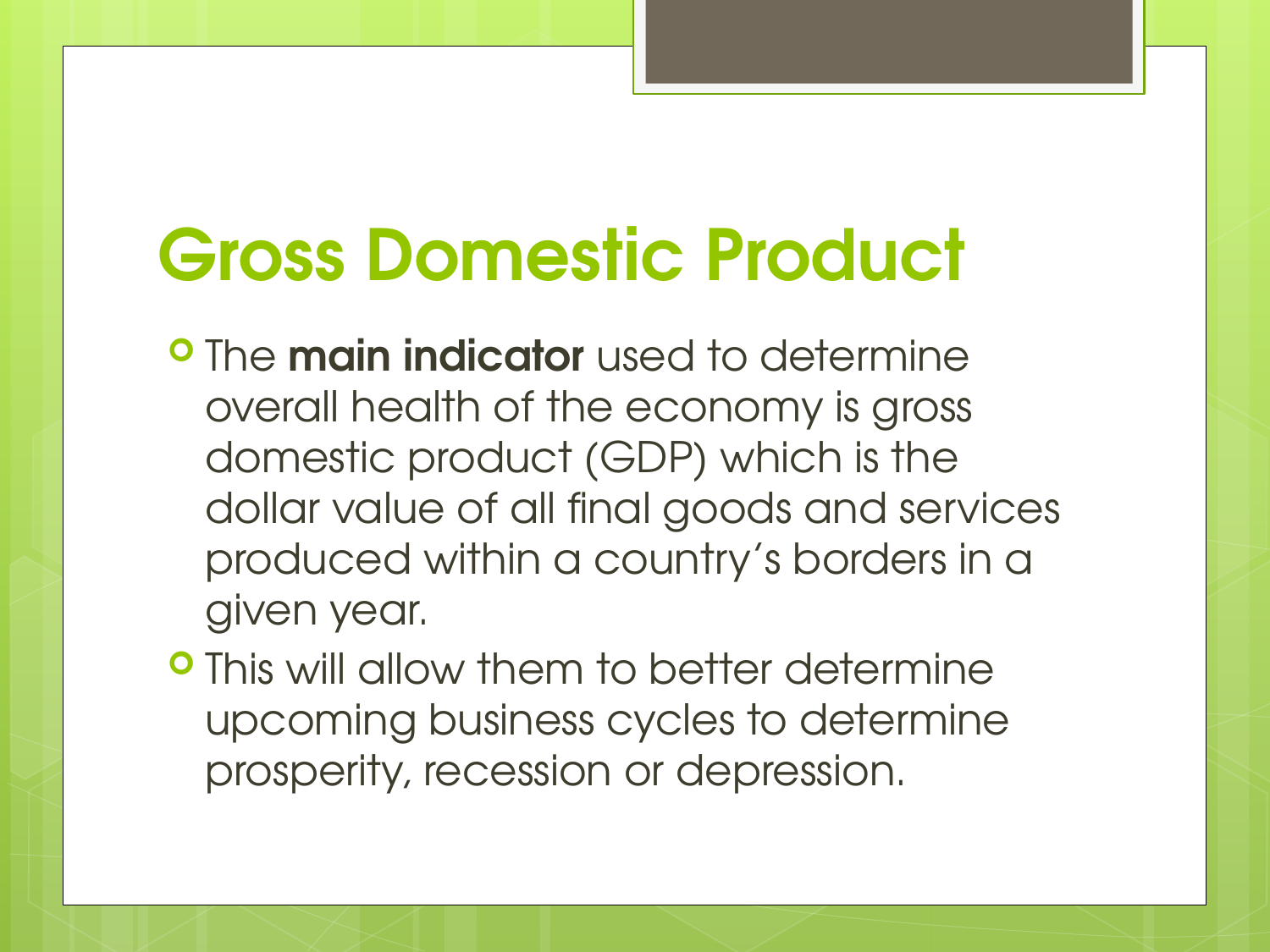

# Gross Domestic Product
The main indicator used to determine overall health of the economy is gross domestic product (GDP) which is the dollar value of all final goods and services produced within a country’s borders in a given year.
This will allow them to better determine upcoming business cycles to determine prosperity, recession or depression.